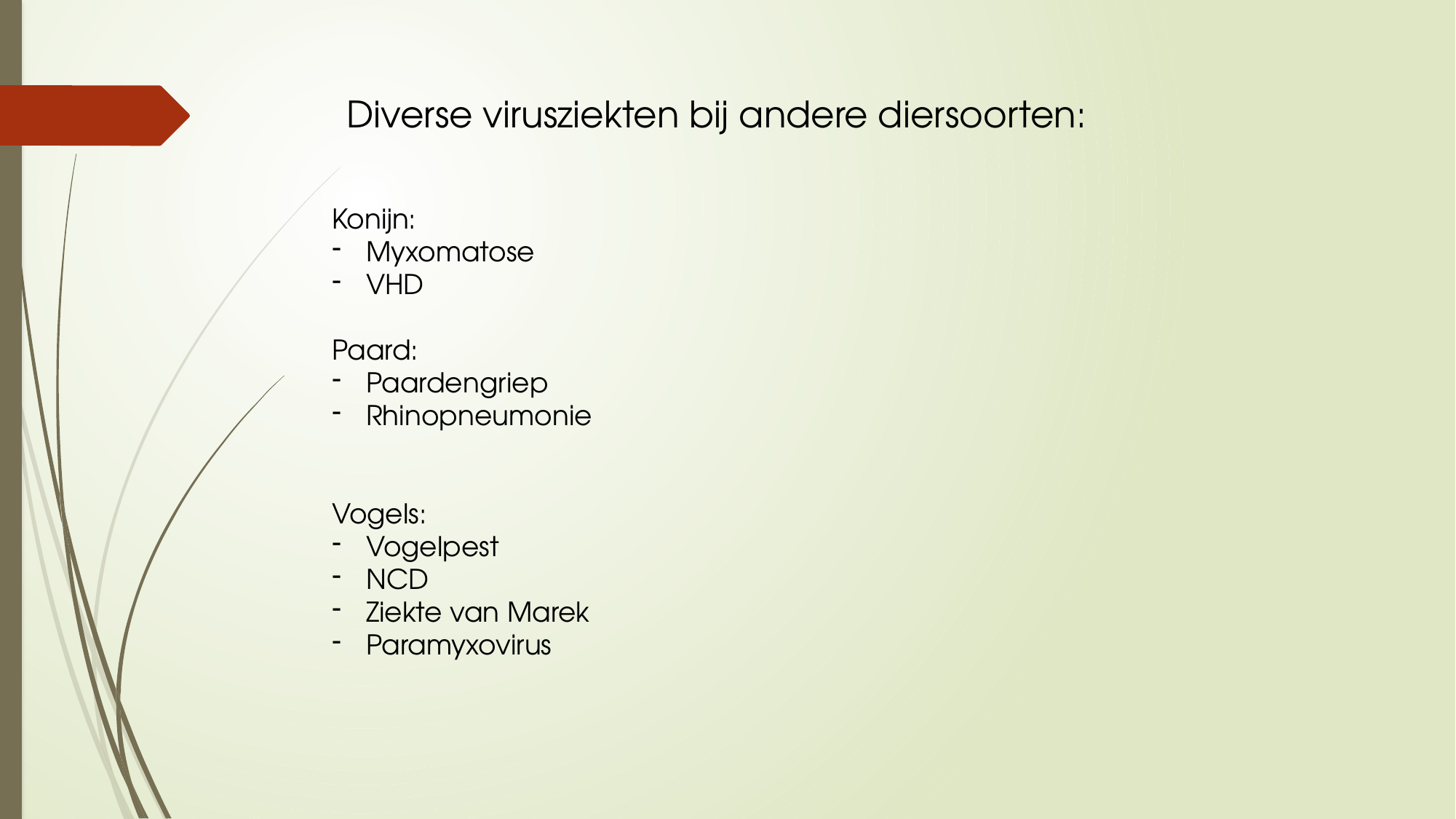

Diverse virusziekten bij andere diersoorten:

Konijn:
Myxomatose
VHD

Paard:
Paardengriep
Rhinopneumonie

Vogels:
Vogelpest
NCD
Ziekte van Marek
Paramyxovirus